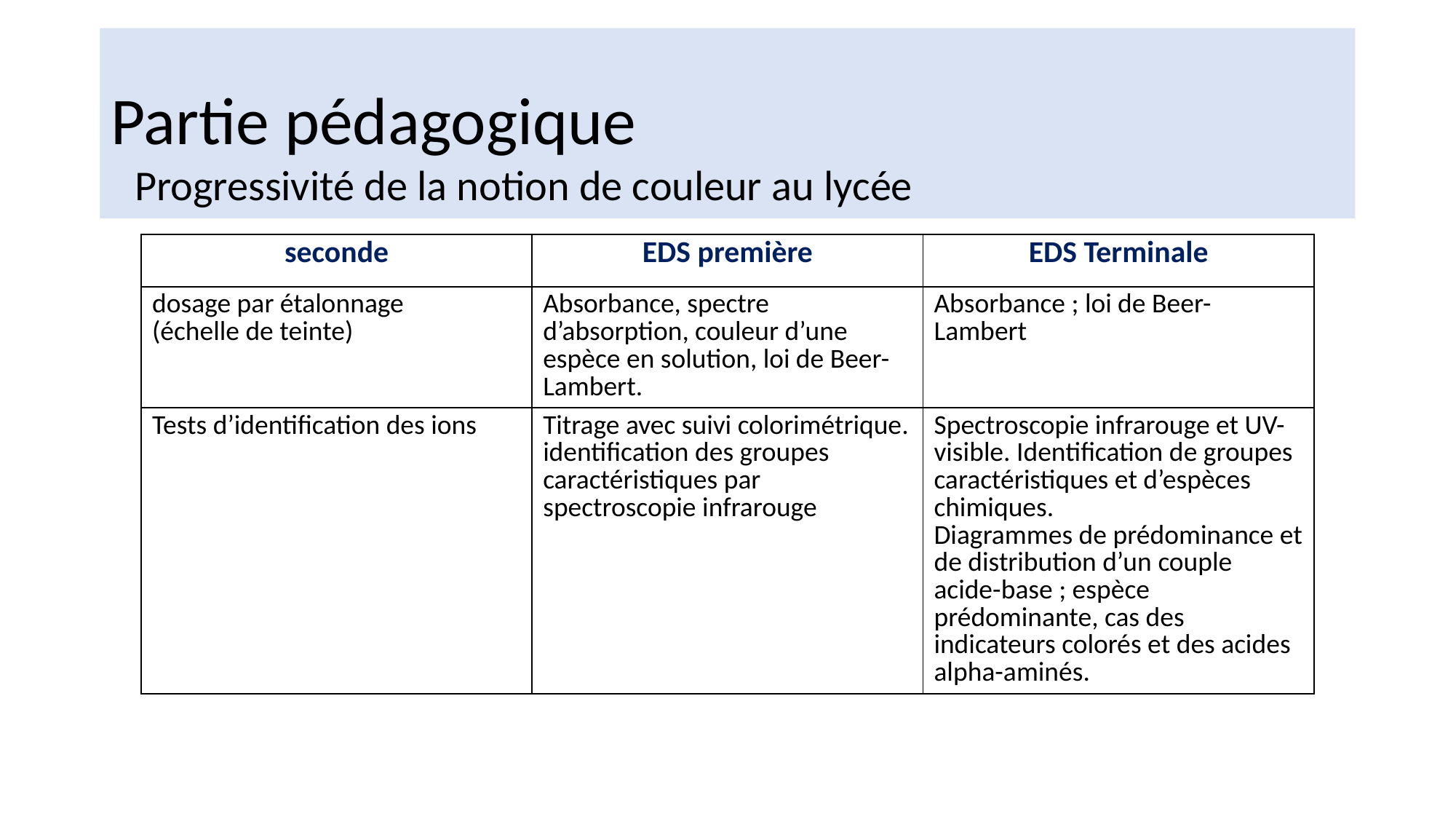

# Partie pédagogique
Progressivité de la notion de couleur au lycée

| seconde | EDS première | EDS Terminale |
| --- | --- | --- |
| dosage par étalonnage (échelle de teinte) | Absorbance, spectre d’absorption, couleur d’une espèce en solution, loi de Beer-Lambert. | Absorbance ; loi de Beer-Lambert |
| Tests d’identification des ions | Titrage avec suivi colorimétrique. identification des groupes caractéristiques par spectroscopie infrarouge | Spectroscopie infrarouge et UV-visible. Identification de groupes caractéristiques et d’espèces chimiques. Diagrammes de prédominance et de distribution d’un couple acide-base ; espèce prédominante, cas des indicateurs colorés et des acides alpha-aminés. |